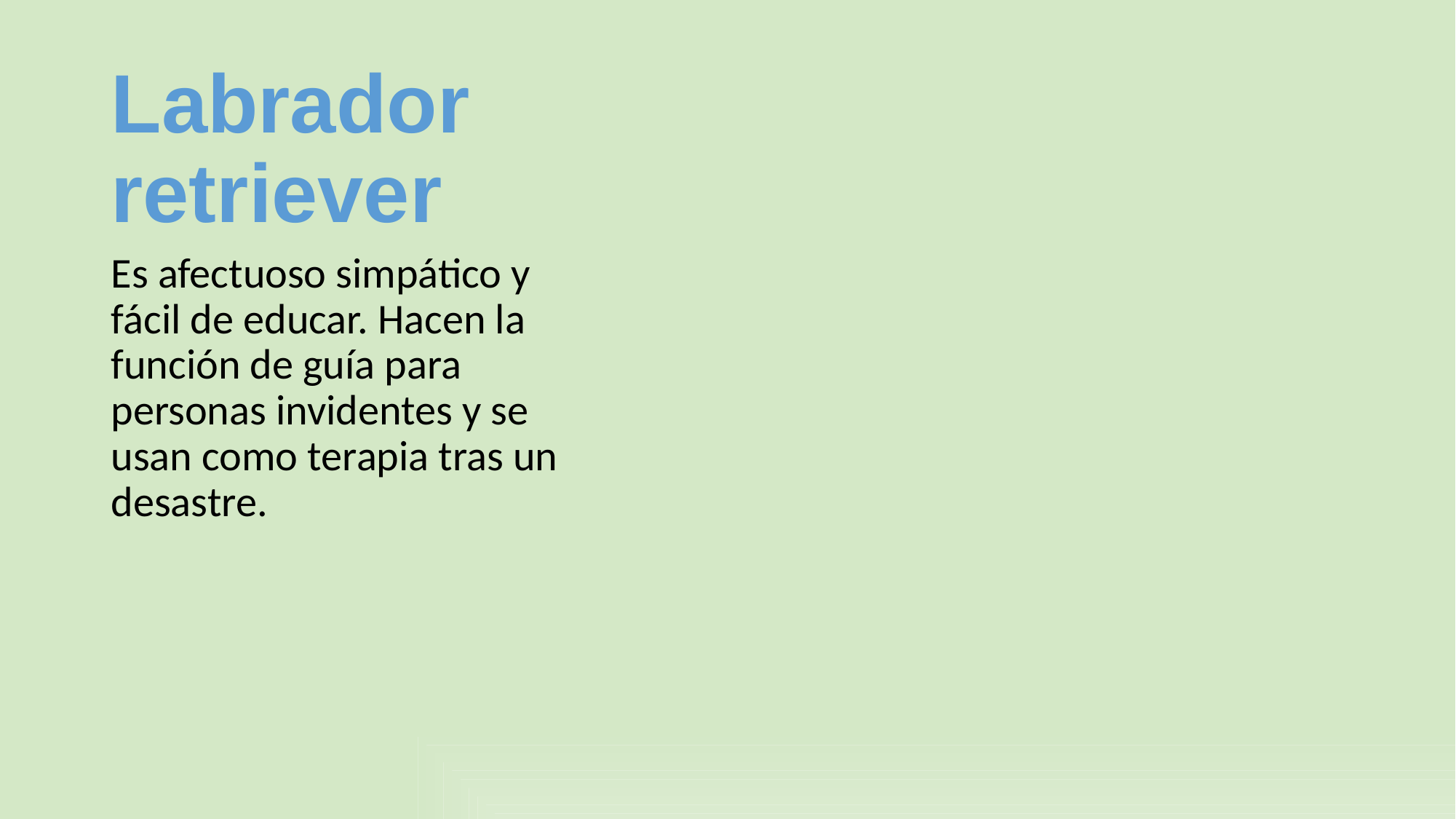

# Labrador retriever

Es afectuoso simpático y fácil de educar. Hacen la función de guía para personas invidentes y se usan como terapia tras un desastre.